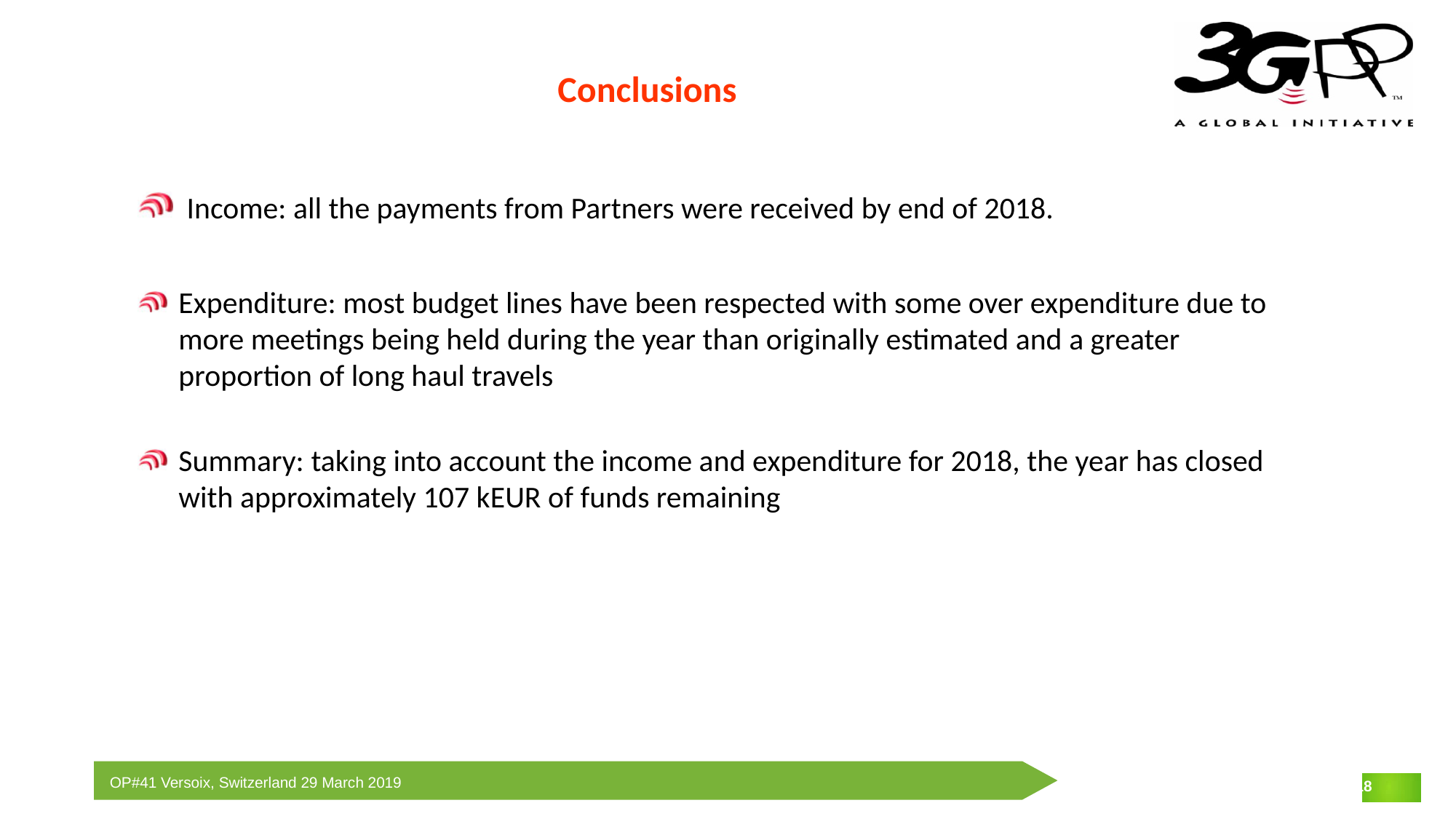

Conclusions
 Income: all the payments from Partners were received by end of 2018.

Expenditure: most budget lines have been respected with some over expenditure due to more meetings being held during the year than originally estimated and a greater proportion of long haul travels

Summary: taking into account the income and expenditure for 2018, the year has closed with approximately 107 kEUR of funds remaining